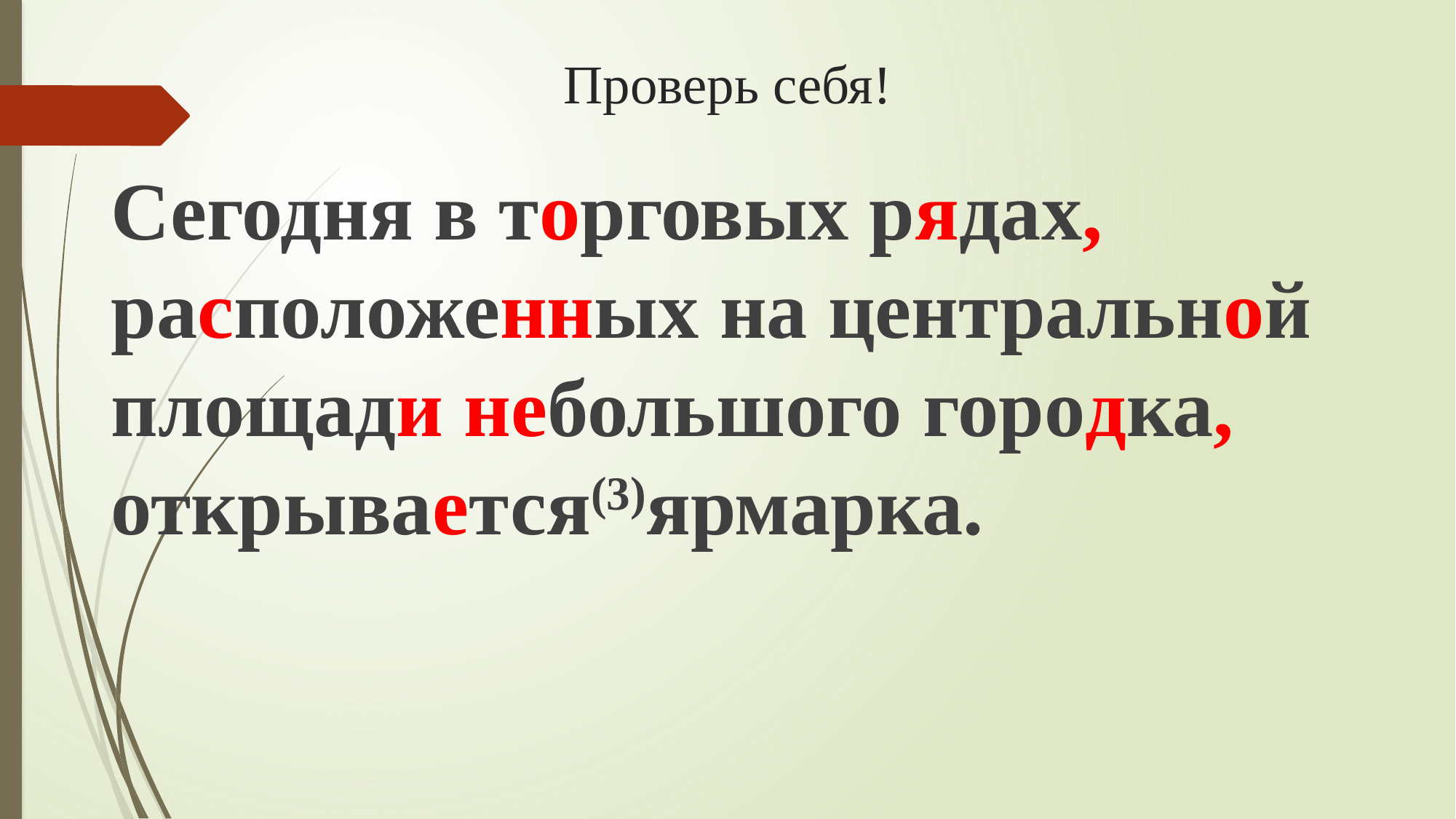

# Проверь себя!
Сегодня в торговых рядах, расположенных на центральной площади небольшого городка,  открывается(3)ярмарка.